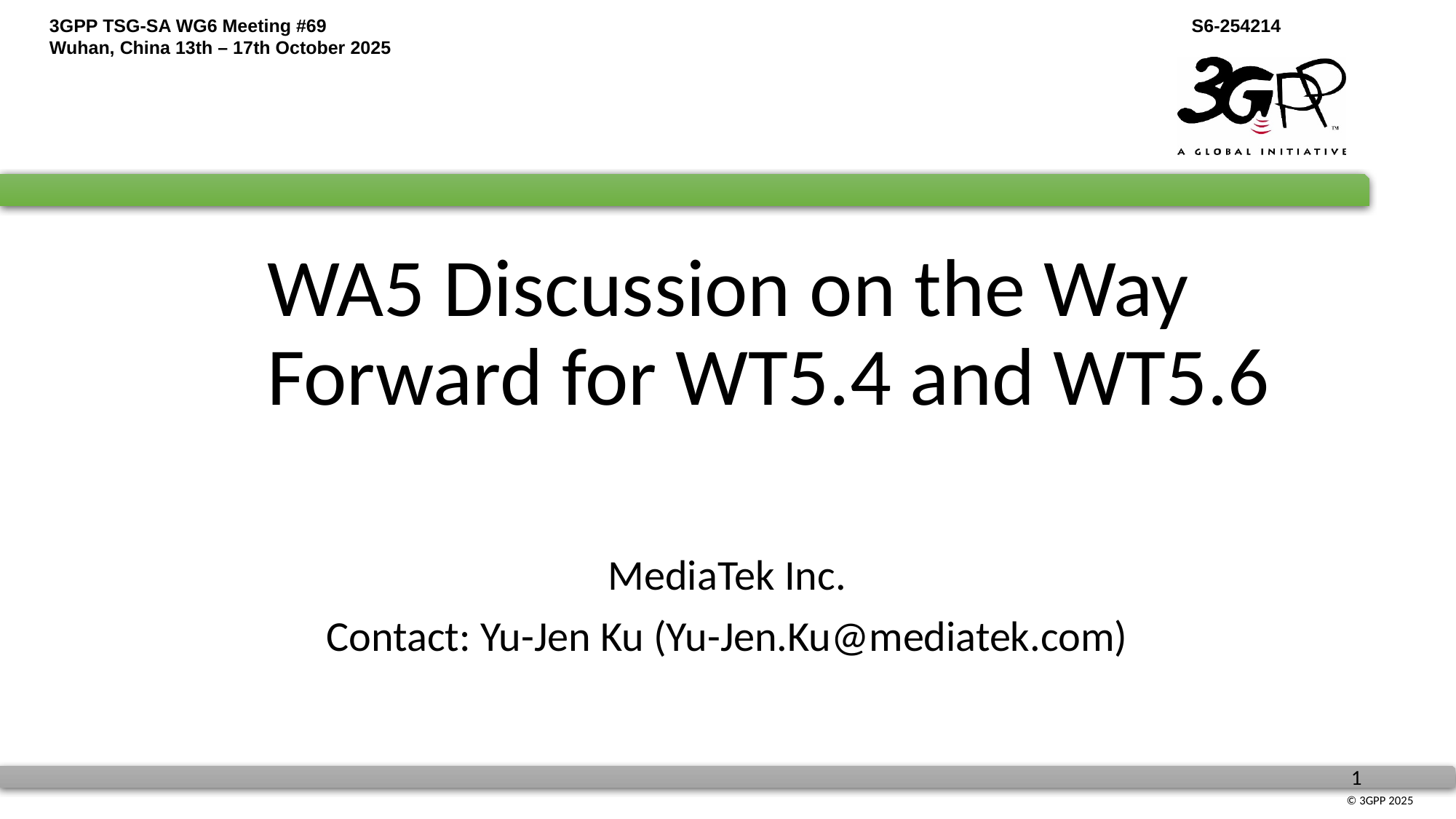

# WA5 Discussion on the Way Forward for WT5.4 and WT5.6
MediaTek Inc.
Contact: Yu-Jen Ku (Yu-Jen.Ku@mediatek.com)